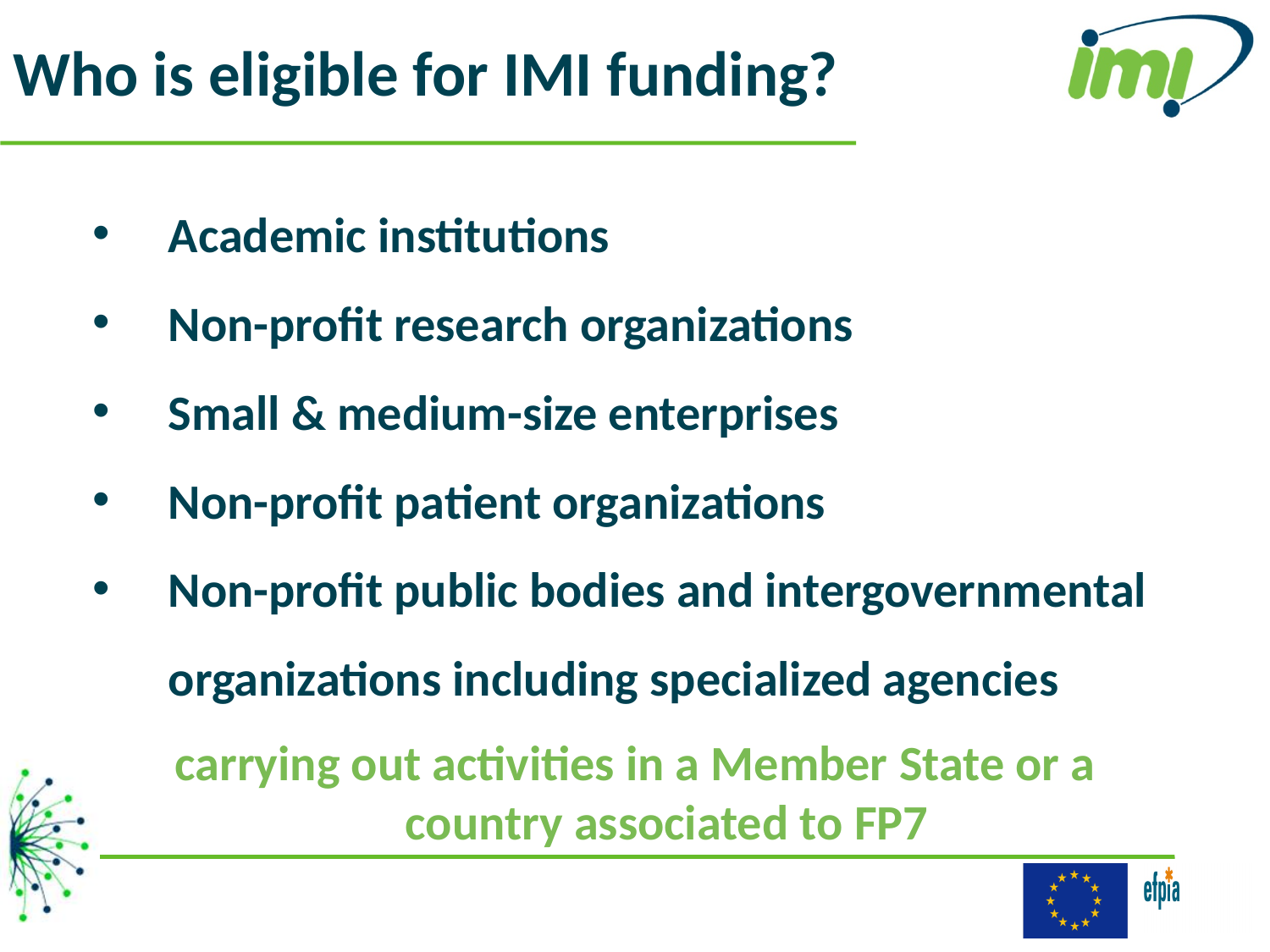

Who is eligible for IMI funding?

Academic institutions
Non-profit research organizations
Small & medium-size enterprises
Non-profit patient organizations
Non-profit public bodies and intergovernmental organizations including specialized agencies

carrying out activities in a Member State or a country associated to FP7